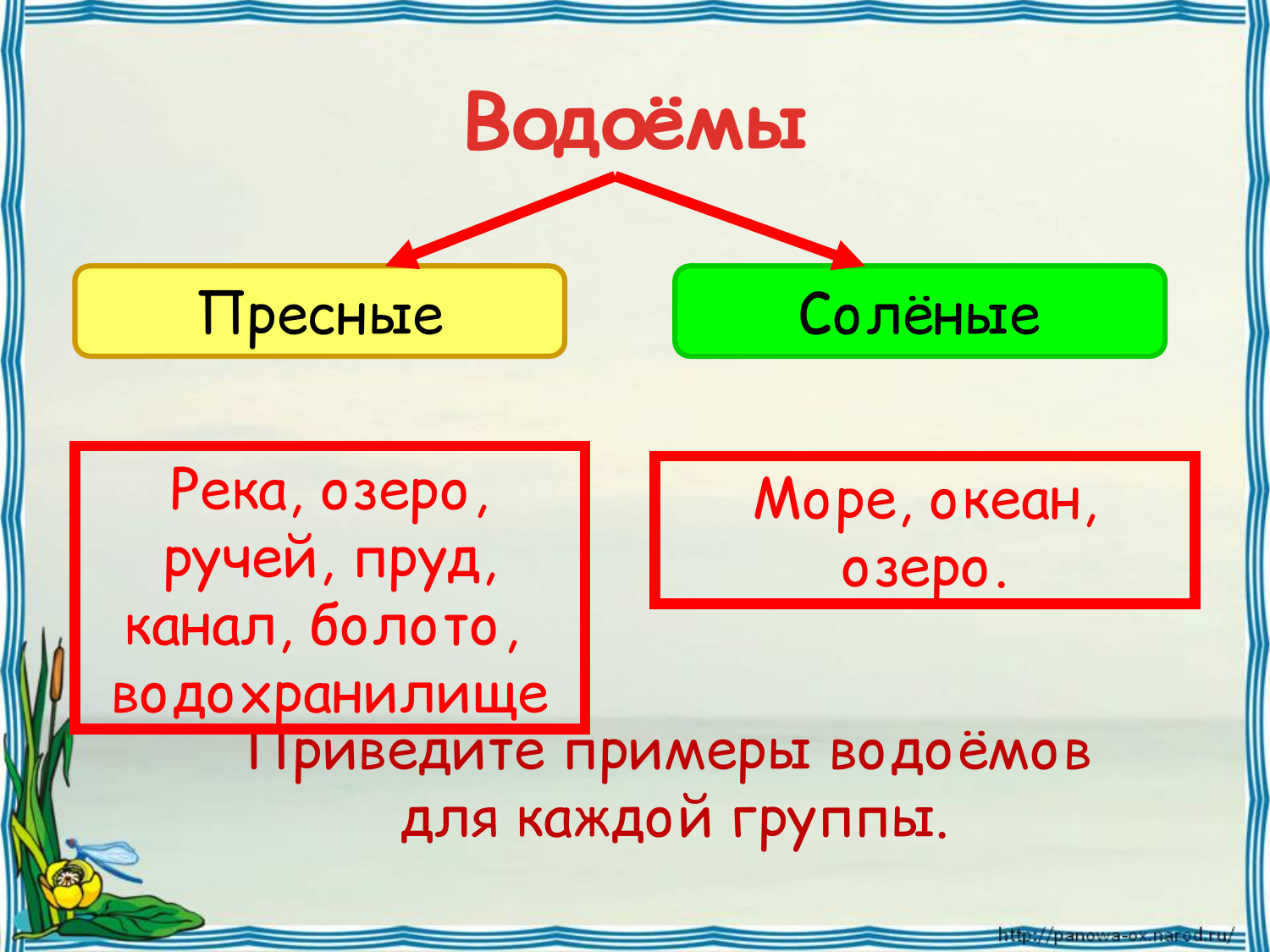

# Водоёмы

Пресные
Солёные

Река, озеро, ручей, пруд, канал, болото,
водохранилище
Море, океан, озеро.
Приведите примеры водоёмов
для каждой группы.